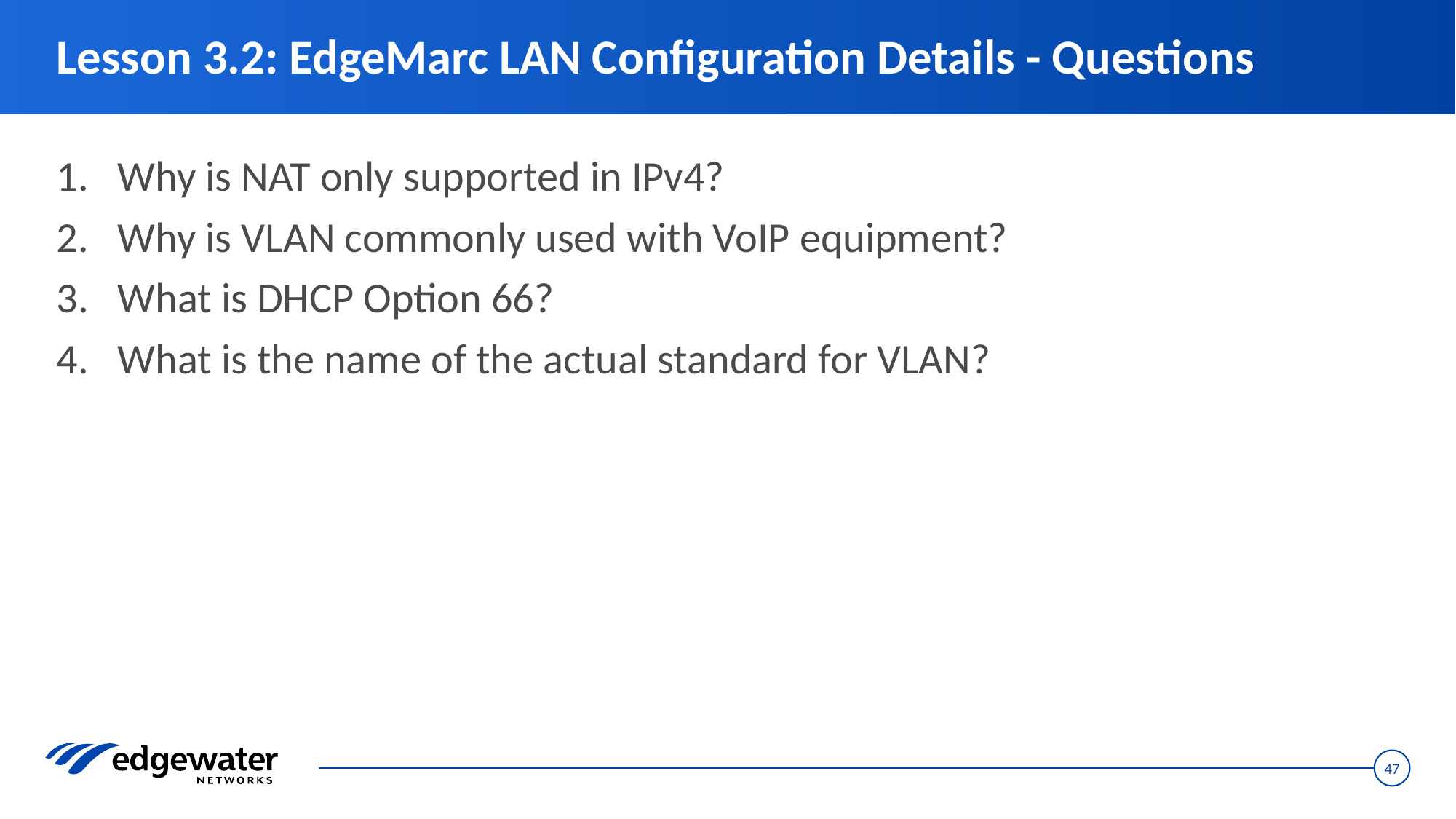

# Lesson 3.2: EdgeMarc LAN Configuration Details - Questions
Why is NAT only supported in IPv4?
Why is VLAN commonly used with VoIP equipment?
What is DHCP Option 66?
What is the name of the actual standard for VLAN?